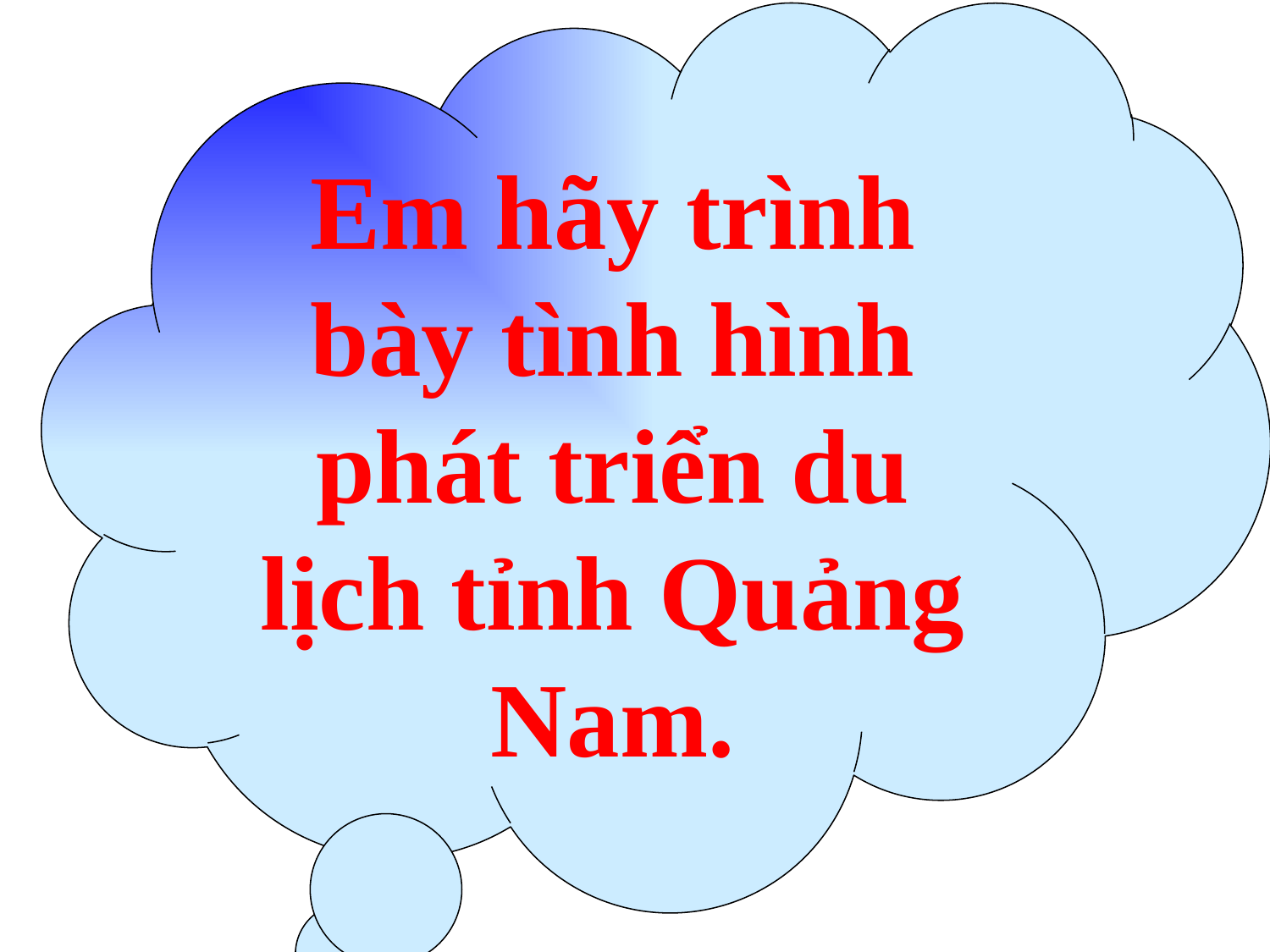

Em hãy trình bày tình hình phát triển du lịch tỉnh Quảng Nam.